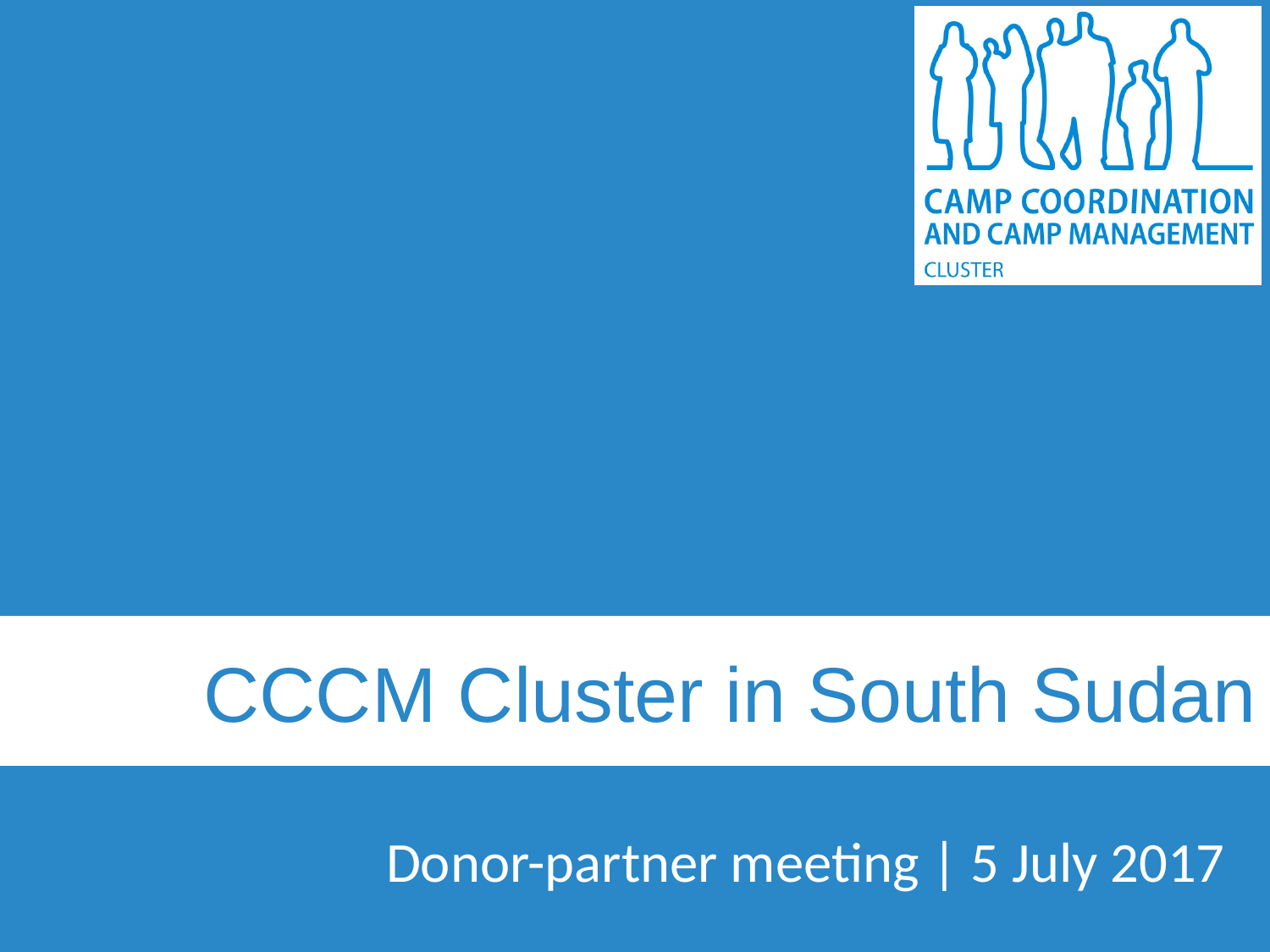

# CCCM Cluster in South Sudan
Donor-partner meeting | 5 July 2017